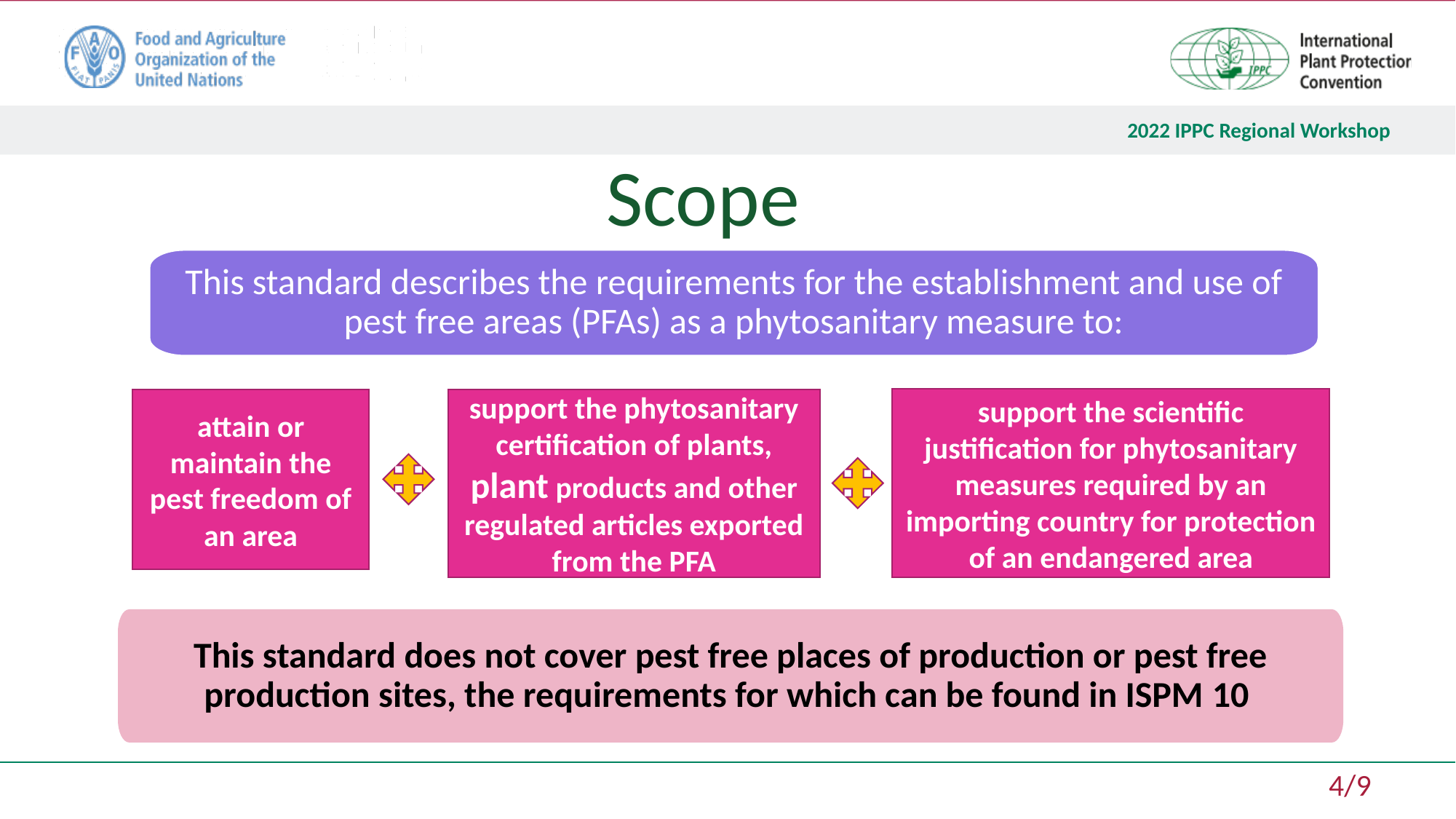

# Scope
This standard describes the requirements for the establishment and use of pest free areas (PFAs) as a phytosanitary measure to:
support the scientific justification for phytosanitary measures required by an importing country for protection of an endangered area
attain or maintain the pest freedom of an area
support the phytosanitary certification of plants, plant products and other regulated articles exported from the PFA

This standard does not cover pest free places of production or pest free production sites, the requirements for which can be found in ISPM 10